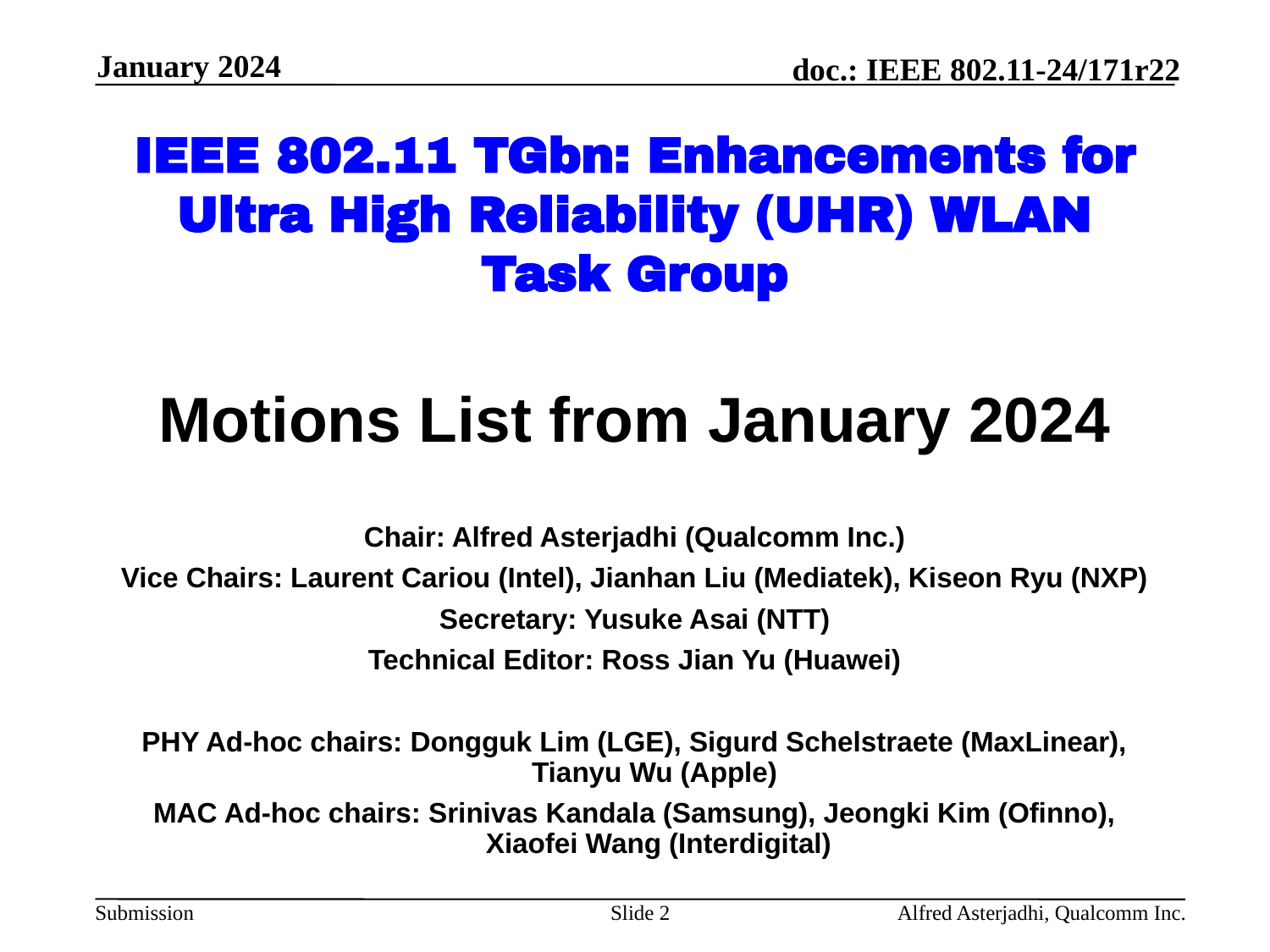

January 2024
# IEEE 802.11 TGbn: Enhancements for Ultra High Reliability (UHR) WLAN Task Group
Motions List from January 2024

Chair: Alfred Asterjadhi (Qualcomm Inc.)
Vice Chairs: Laurent Cariou (Intel), Jianhan Liu (Mediatek), Kiseon Ryu (NXP)
Secretary: Yusuke Asai (NTT)
Technical Editor: Ross Jian Yu (Huawei)

PHY Ad-hoc chairs: Dongguk Lim (LGE), Sigurd Schelstraete (MaxLinear), Tianyu Wu (Apple)
MAC Ad-hoc chairs: Srinivas Kandala (Samsung), Jeongki Kim (Ofinno), Xiaofei Wang (Interdigital)

Slide 2
Alfred Asterjadhi, Qualcomm Inc.